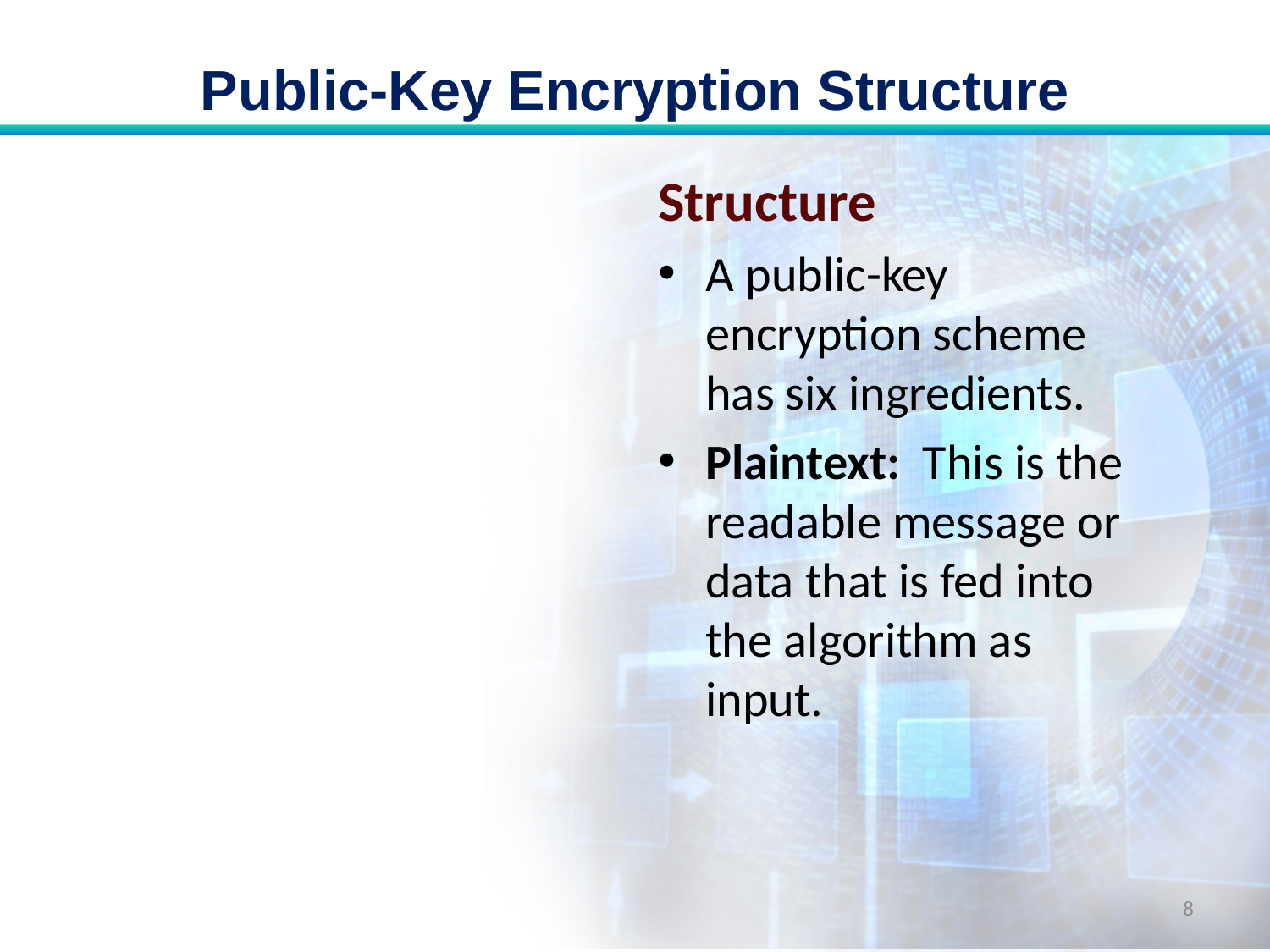

# Public-Key Encryption Structure
Structure
A public-key encryption scheme has six ingredients.
Plaintext:  This is the readable message or data that is fed into the algorithm as input.

8